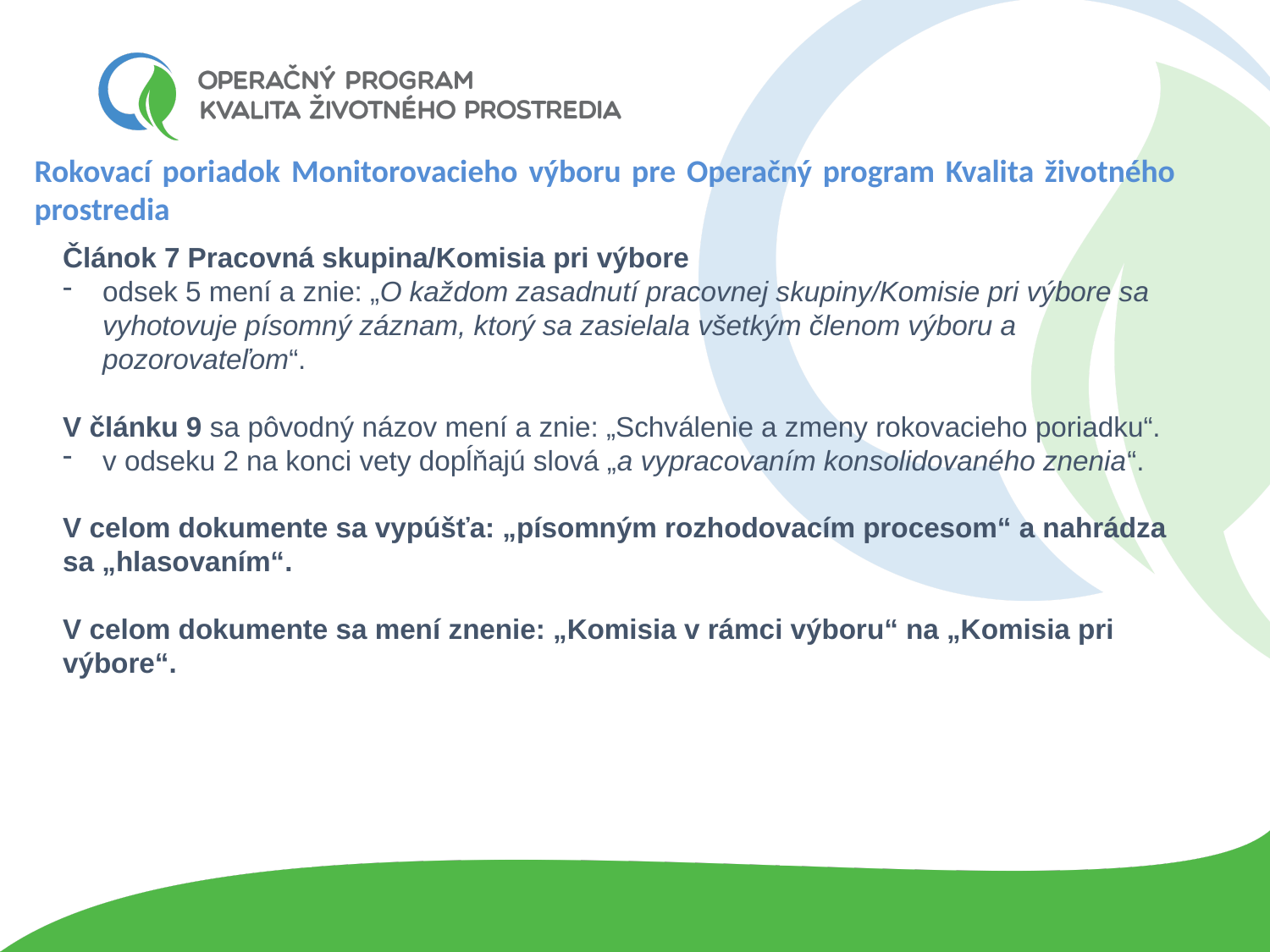

Rokovací poriadok Monitorovacieho výboru pre Operačný program Kvalita životného prostredia
Článok 7 Pracovná skupina/Komisia pri výbore
odsek 5 mení a znie: „O každom zasadnutí pracovnej skupiny/Komisie pri výbore sa vyhotovuje písomný záznam, ktorý sa zasielala všetkým členom výboru a pozorovateľom“.

V článku 9 sa pôvodný názov mení a znie: „Schválenie a zmeny rokovacieho poriadku“.
v odseku 2 na konci vety dopĺňajú slová „a vypracovaním konsolidovaného znenia“.

V celom dokumente sa vypúšťa: „písomným rozhodovacím procesom“ a nahrádza sa „hlasovaním“.

V celom dokumente sa mení znenie: „Komisia v rámci výboru“ na „Komisia pri výbore“.